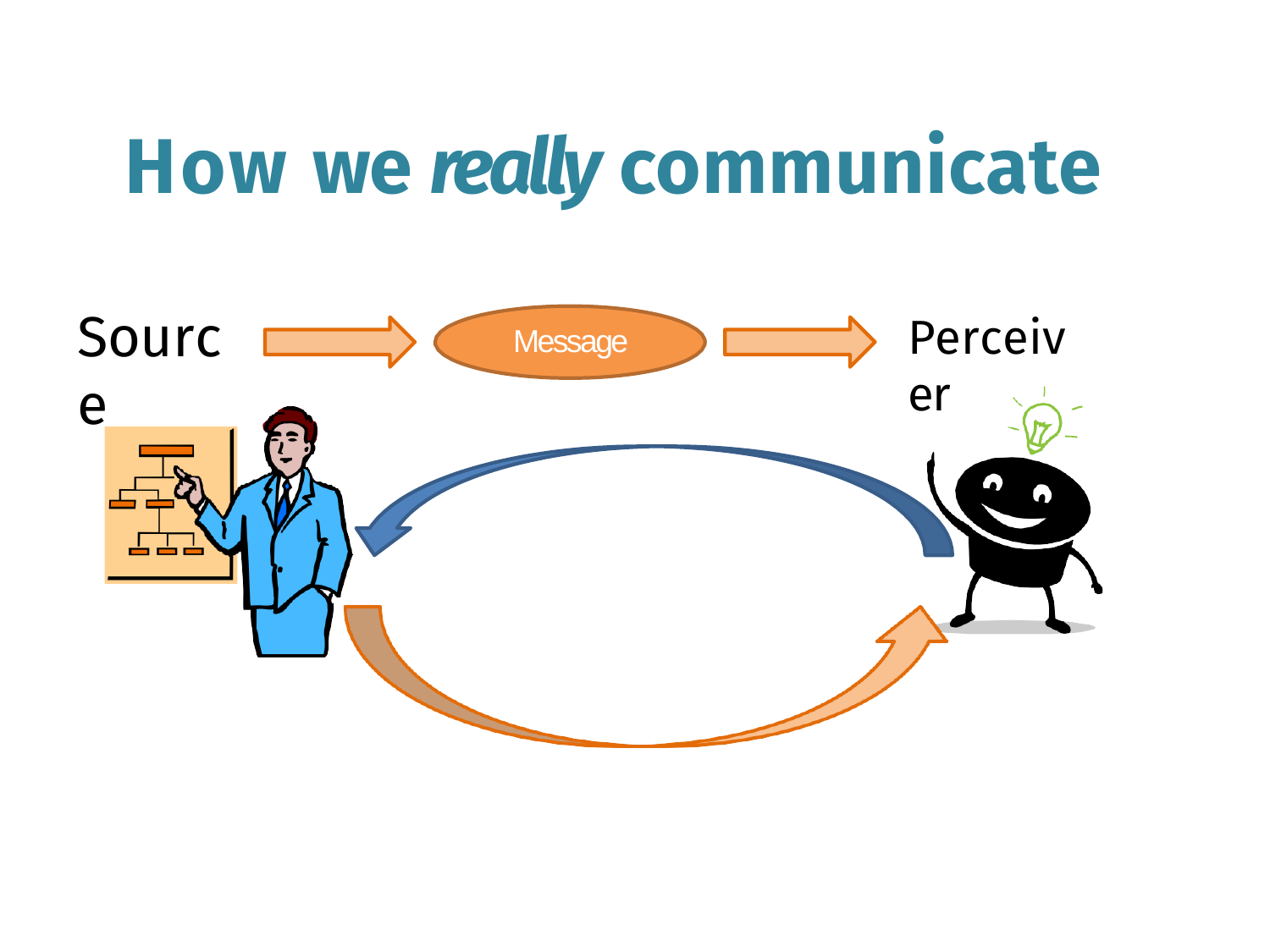

# How we really communicate
Source
Perceiver

Message